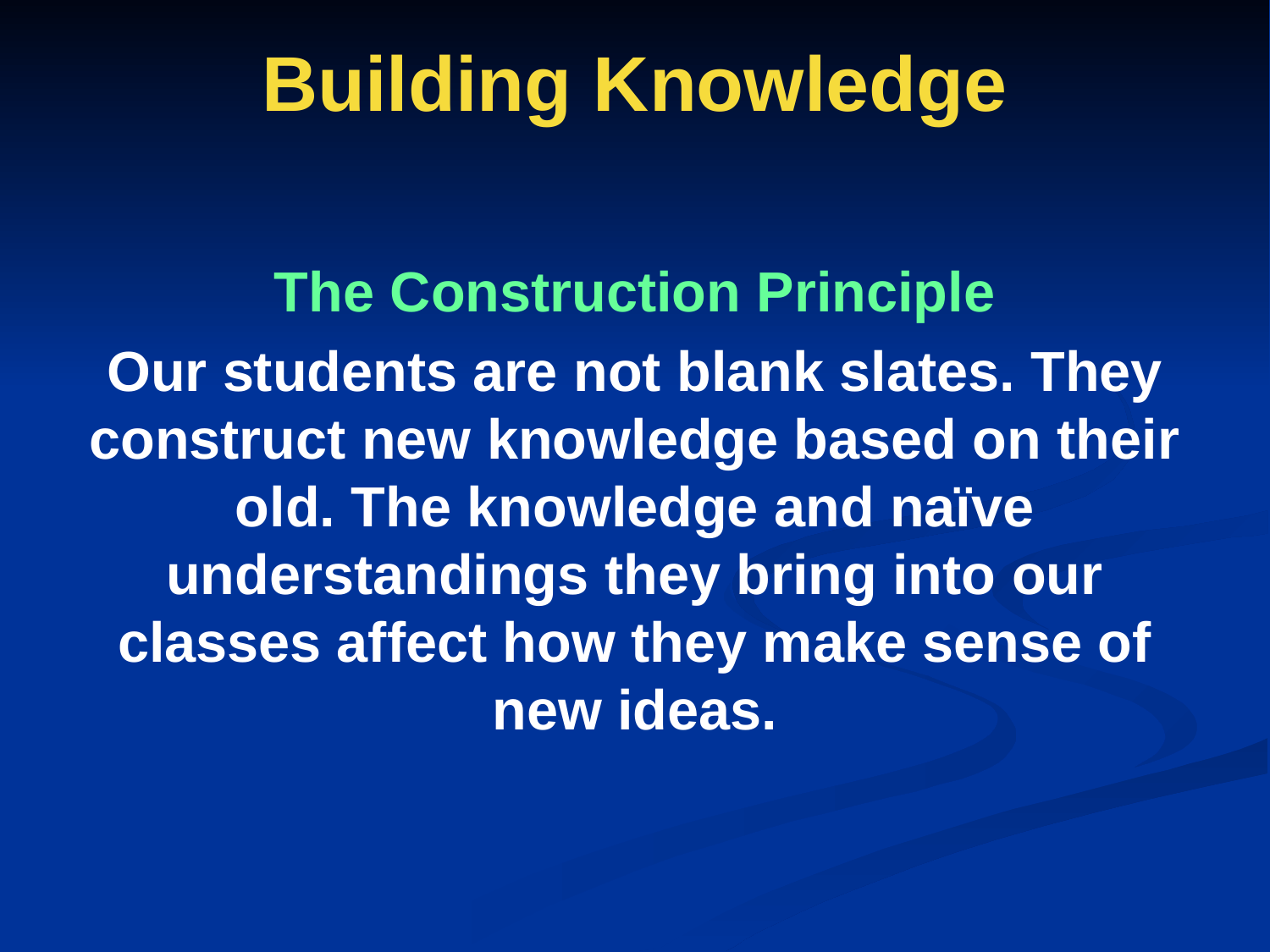

# Building Knowledge

The Construction Principle
Our students are not blank slates. They construct new knowledge based on their old. The knowledge and naïve understandings they bring into our classes affect how they make sense of new ideas.